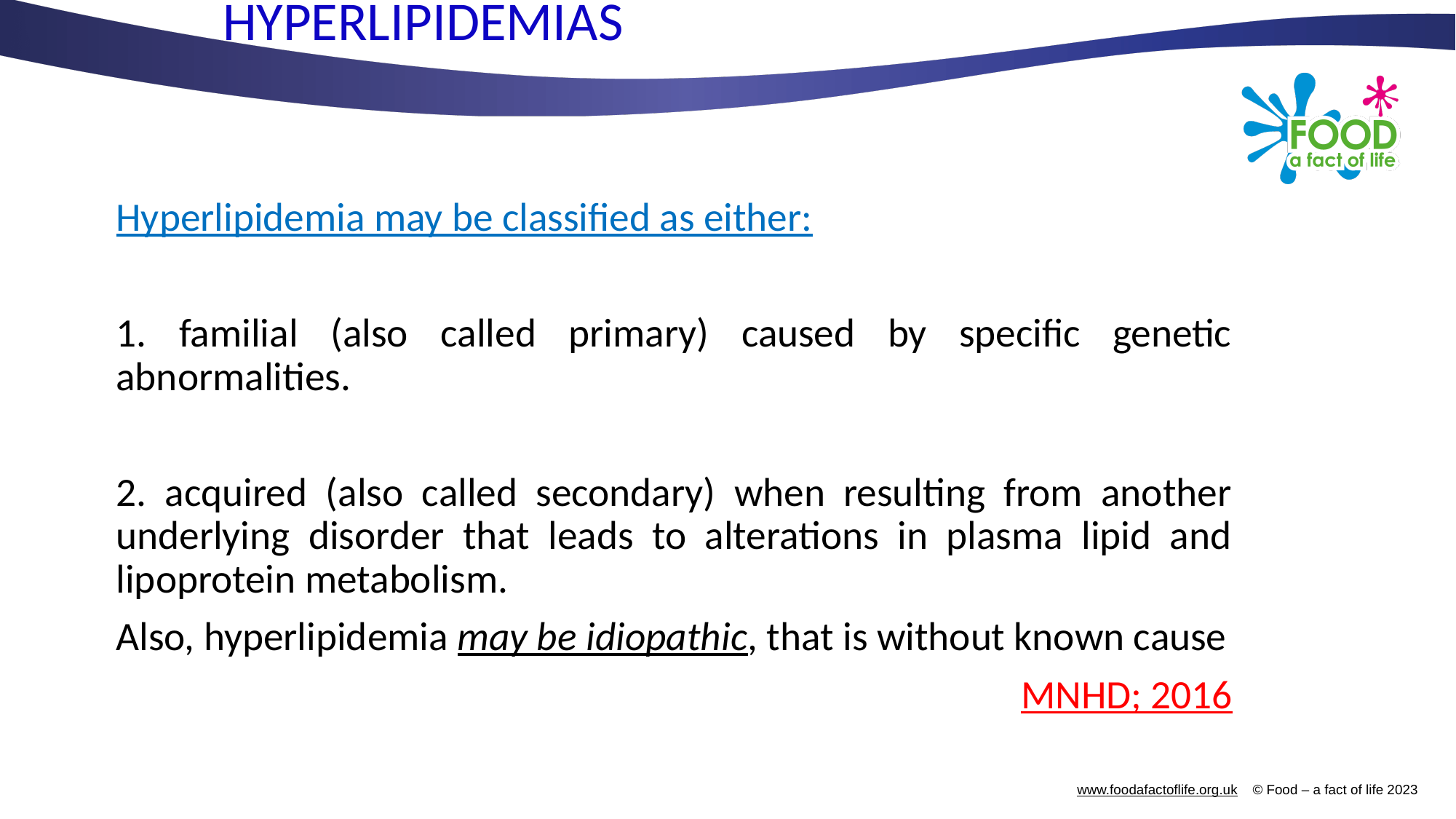

# HYPERLIPIDEMIAS
Hyperlipidemia may be classified as either:

1. familial (also called primary) caused by specific genetic abnormalities.

2. acquired (also called secondary) when resulting from another underlying disorder that leads to alterations in plasma lipid and lipoprotein metabolism.
Also, hyperlipidemia may be idiopathic, that is without known cause
MNHD; 2016